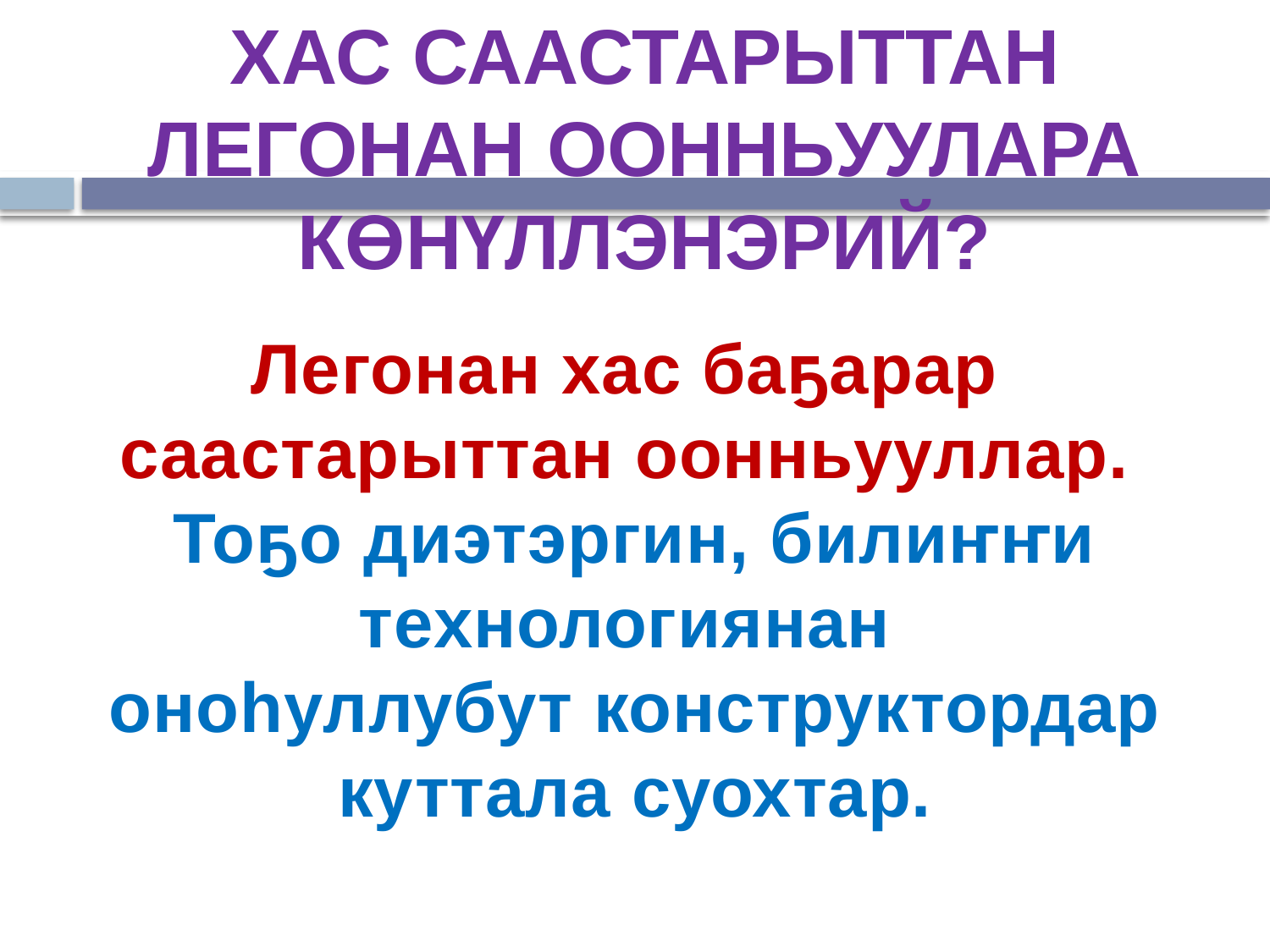

Хас саастарыттан
Легонан оонньуулара
Көнүллэнэрий?
Легонан хас баҕарар  саастарыттан оонньууллар.
Тоҕо диэтэргин, билиҥҥи технологиянан
оноһуллубут конструктордар
куттала суохтар.